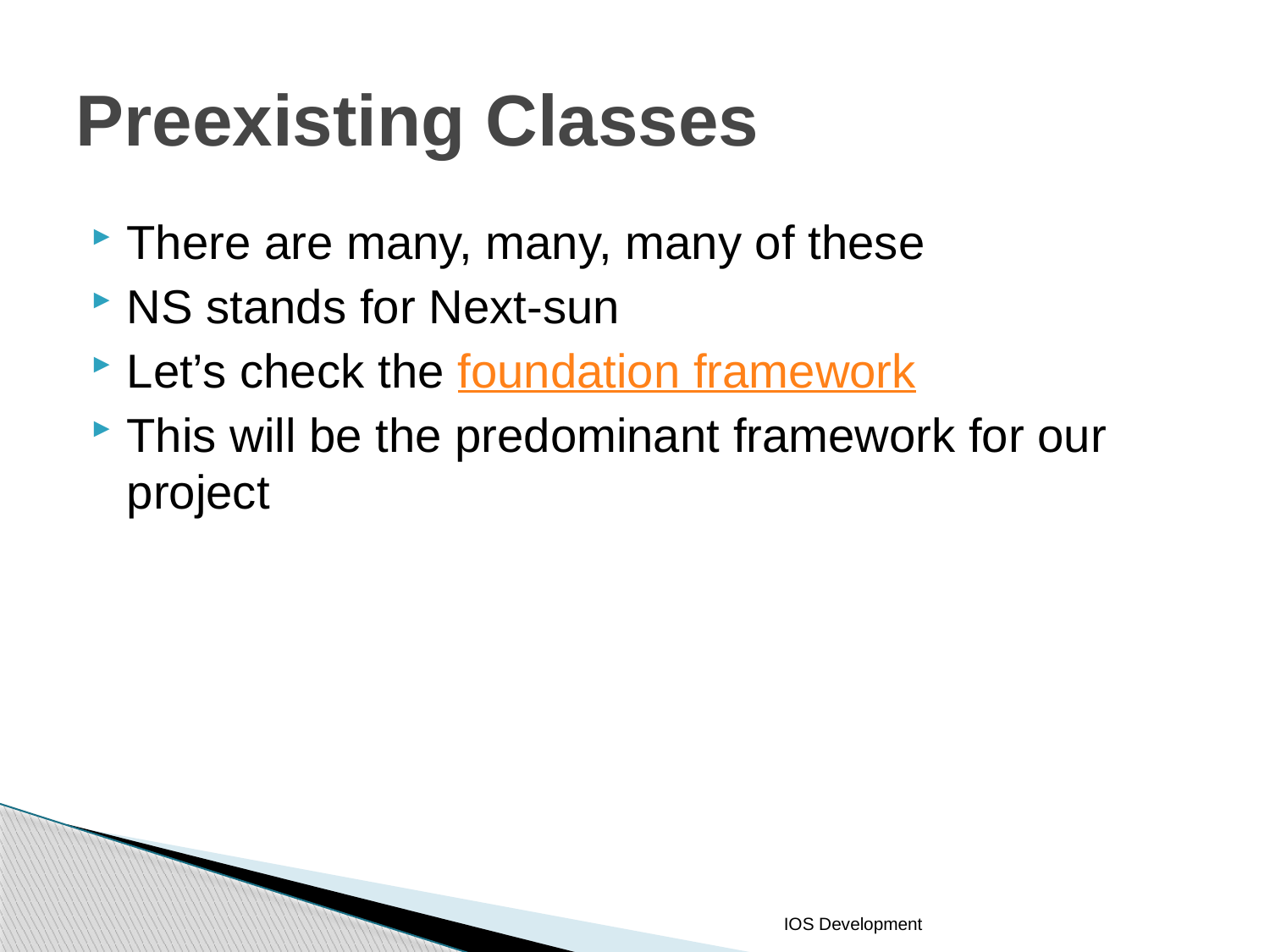

# Preexisting Classes
There are many, many, many of these
NS stands for Next-sun
Let’s check the foundation framework
This will be the predominant framework for our project

IOS Development